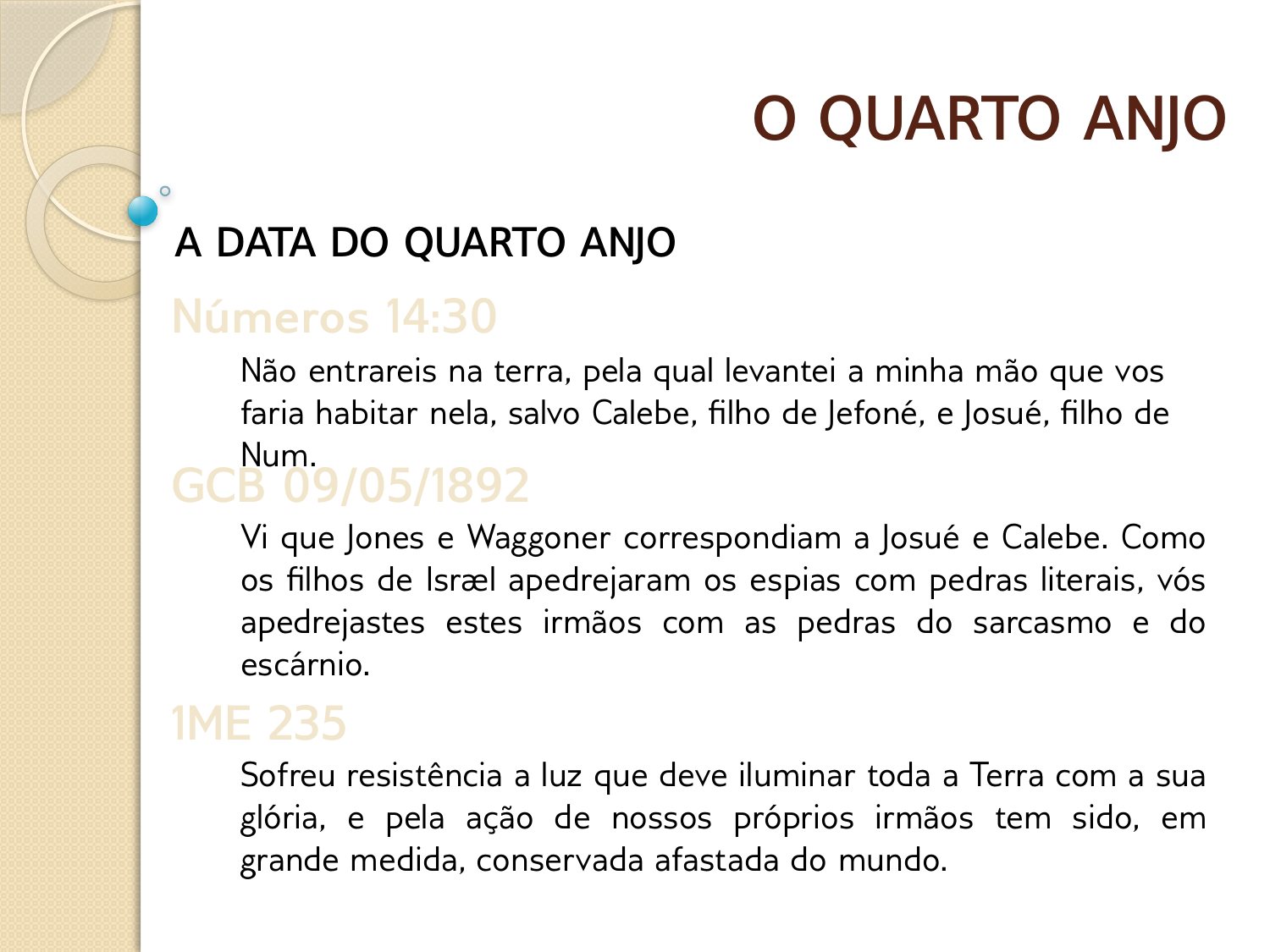

O QUARTO ANJO
A DATA DO QUARTO ANJO
Números 14:30
Não entrareis na terra, pela qual levantei a minha mão que vos faria habitar nela, salvo Calebe, filho de Jefoné, e Josué, filho de Num.
GCB 09/05/1892
Vi que Jones e Waggoner correspondiam a Josué e Calebe. Como os filhos de Israel apedrejaram os espias com pedras literais, vós apedrejastes estes irmãos com as pedras do sarcasmo e do escárnio.

1ME 235
Sofreu resistência a luz que deve iluminar toda a Terra com a sua glória, e pela ação de nossos próprios irmãos tem sido, em grande medida, conservada afastada do mundo.